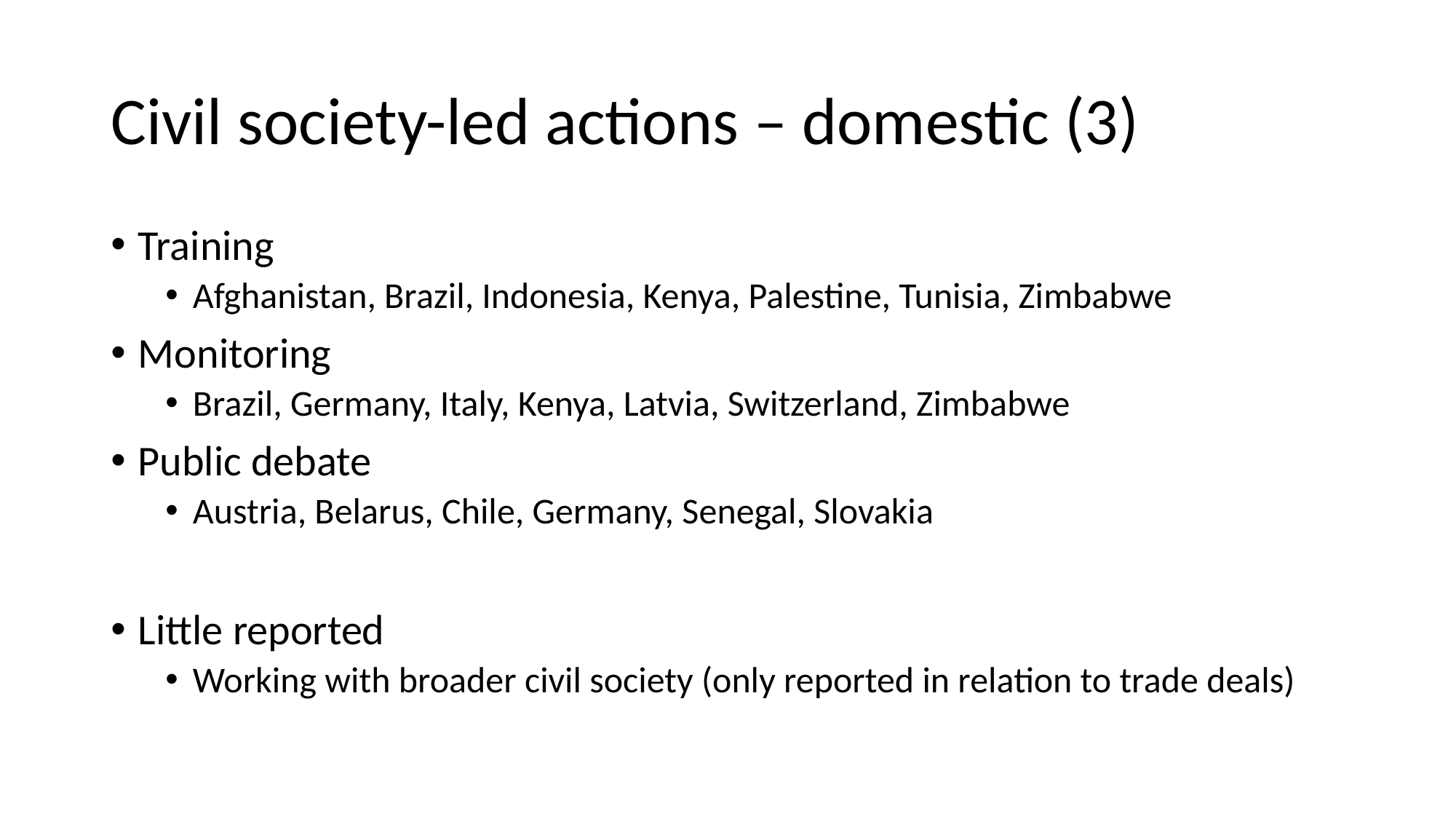

# Civil society-led actions – domestic (3)
Training
Afghanistan, Brazil, Indonesia, Kenya, Palestine, Tunisia, Zimbabwe
Monitoring
Brazil, Germany, Italy, Kenya, Latvia, Switzerland, Zimbabwe
Public debate
Austria, Belarus, Chile, Germany, Senegal, Slovakia

Little reported
Working with broader civil society (only reported in relation to trade deals)